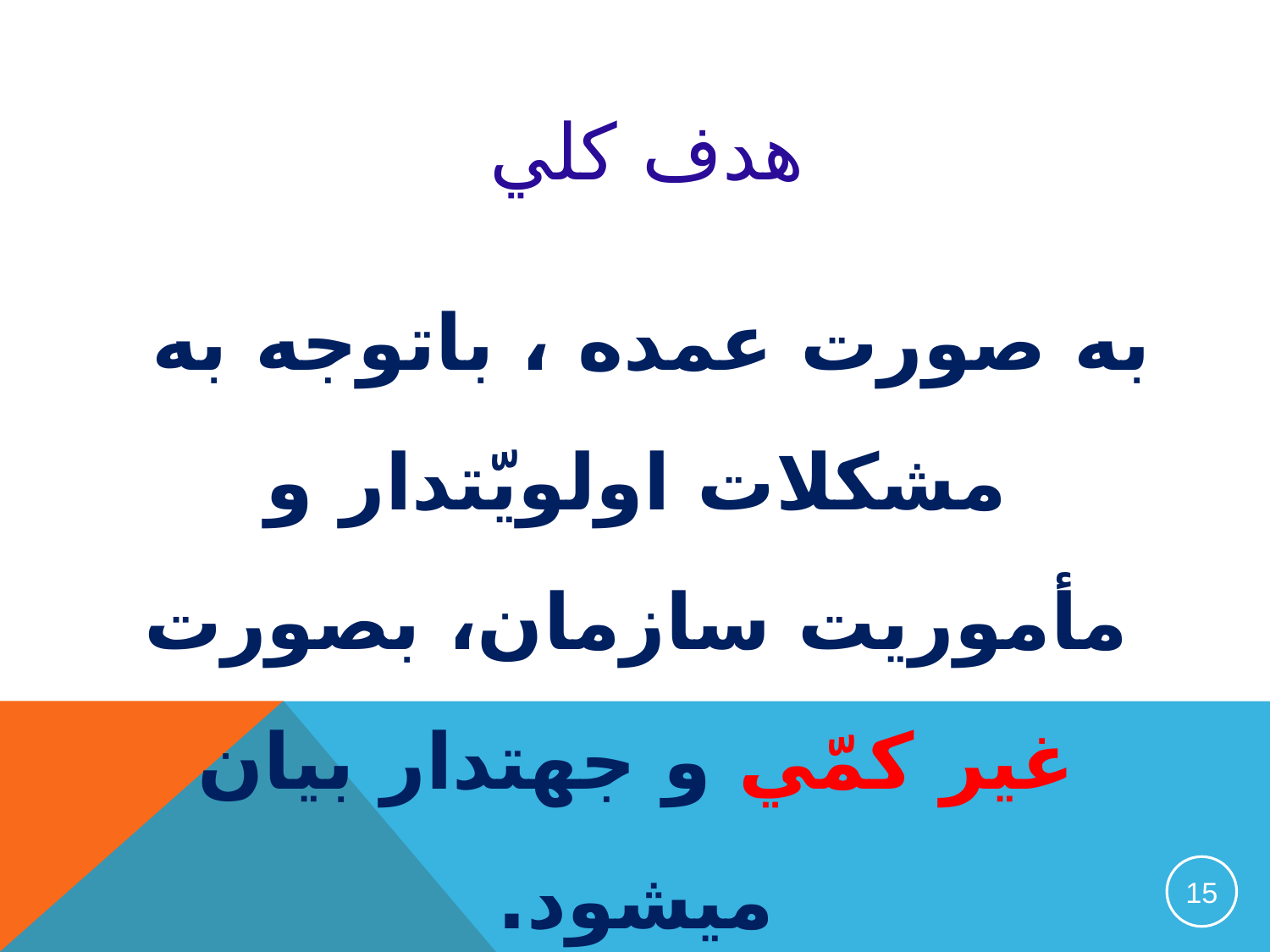

هدف كلي

	 به صورت عمده ، باتوجه به مشكلات اولويّت‏دار و مأموريت سازمان، بصورت غير كمّي و جهت‏دار بيان مي‏شود.

15